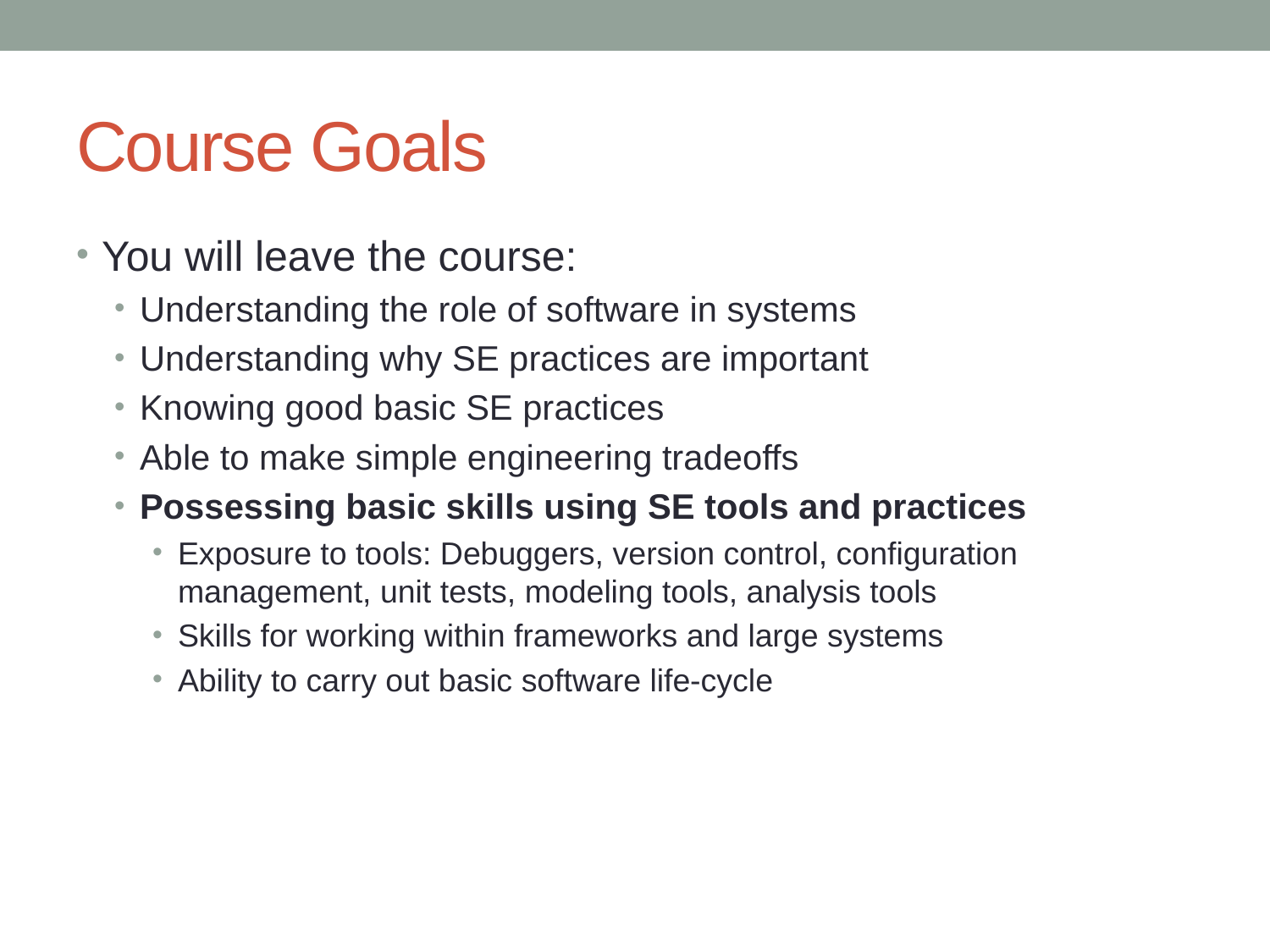

# Course Goals
You will leave the course:
Understanding the role of software in systems
Understanding why SE practices are important
Knowing good basic SE practices
Able to make simple engineering tradeoffs
Possessing basic skills using SE tools and practices
Exposure to tools: Debuggers, version control, configuration management, unit tests, modeling tools, analysis tools
Skills for working within frameworks and large systems
Ability to carry out basic software life-cycle